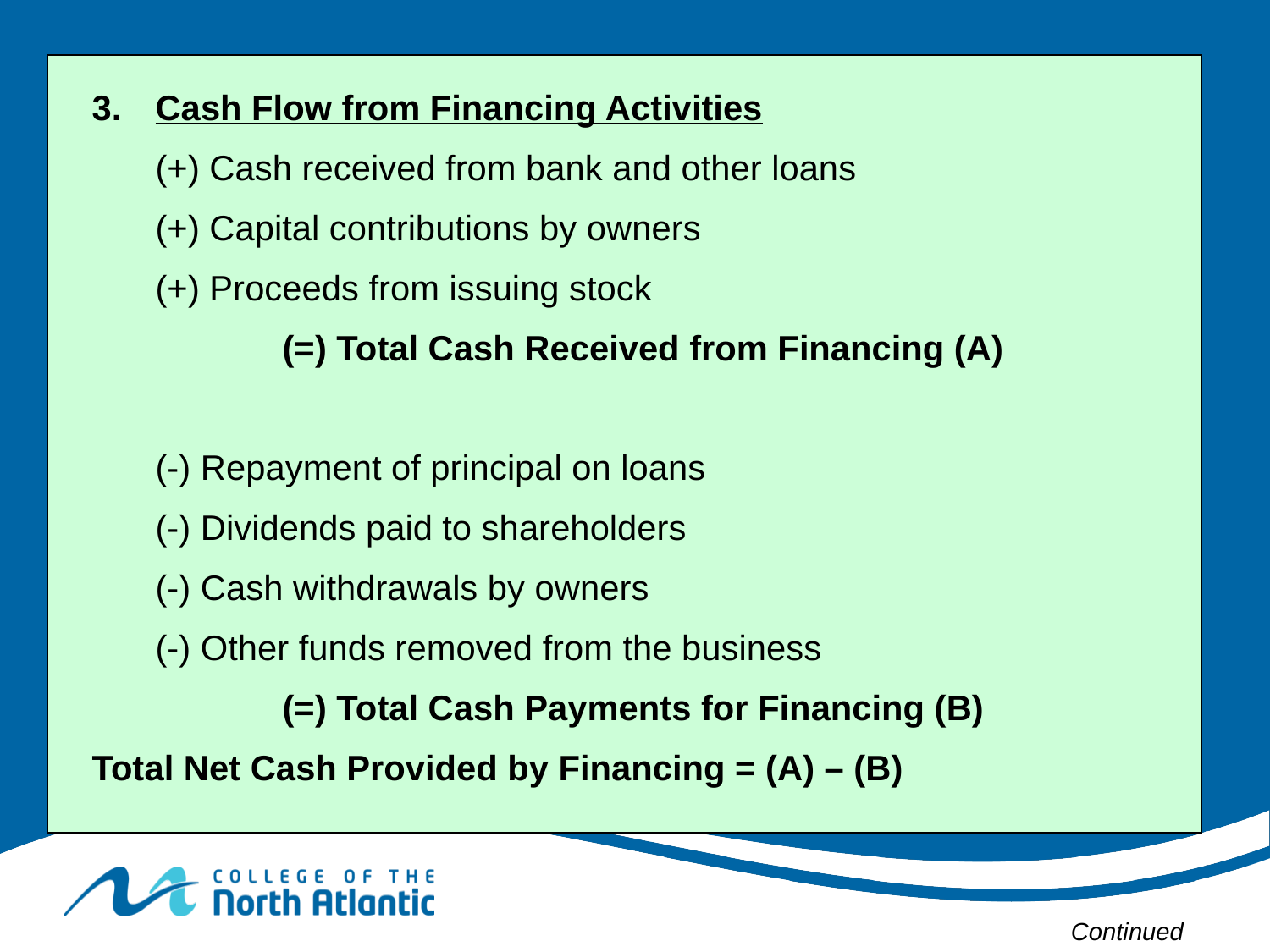

3.	Cash Flow from Financing Activities
	(+) Cash received from bank and other loans
	(+) Capital contributions by owners
	(+) Proceeds from issuing stock
		(=) Total Cash Received from Financing (A)

	(-) Repayment of principal on loans
	(-) Dividends paid to shareholders
	(-) Cash withdrawals by owners
	(-) Other funds removed from the business
		(=) Total Cash Payments for Financing (B)
Total Net Cash Provided by Financing = (A) – (B)
Continued